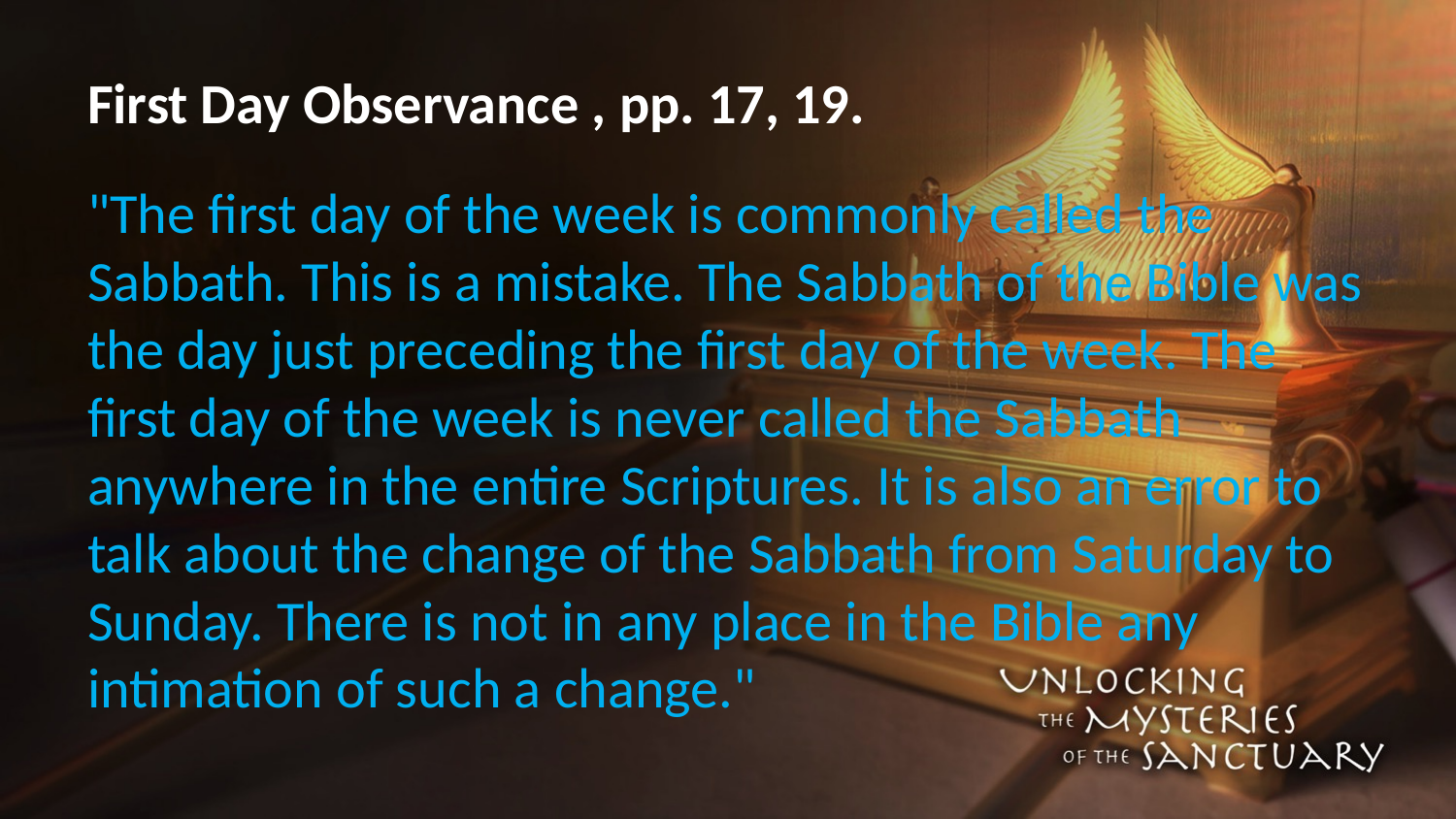

# First Day Observance , pp. 17, 19.
"The first day of the week is commonly called the Sabbath. This is a mistake. The Sabbath of the Bible was the day just preceding the first day of the week. The first day of the week is never called the Sabbath anywhere in the entire Scriptures. It is also an error to talk about the change of the Sabbath from Saturday to Sunday. There is not in any place in the Bible any intimation of such a change."